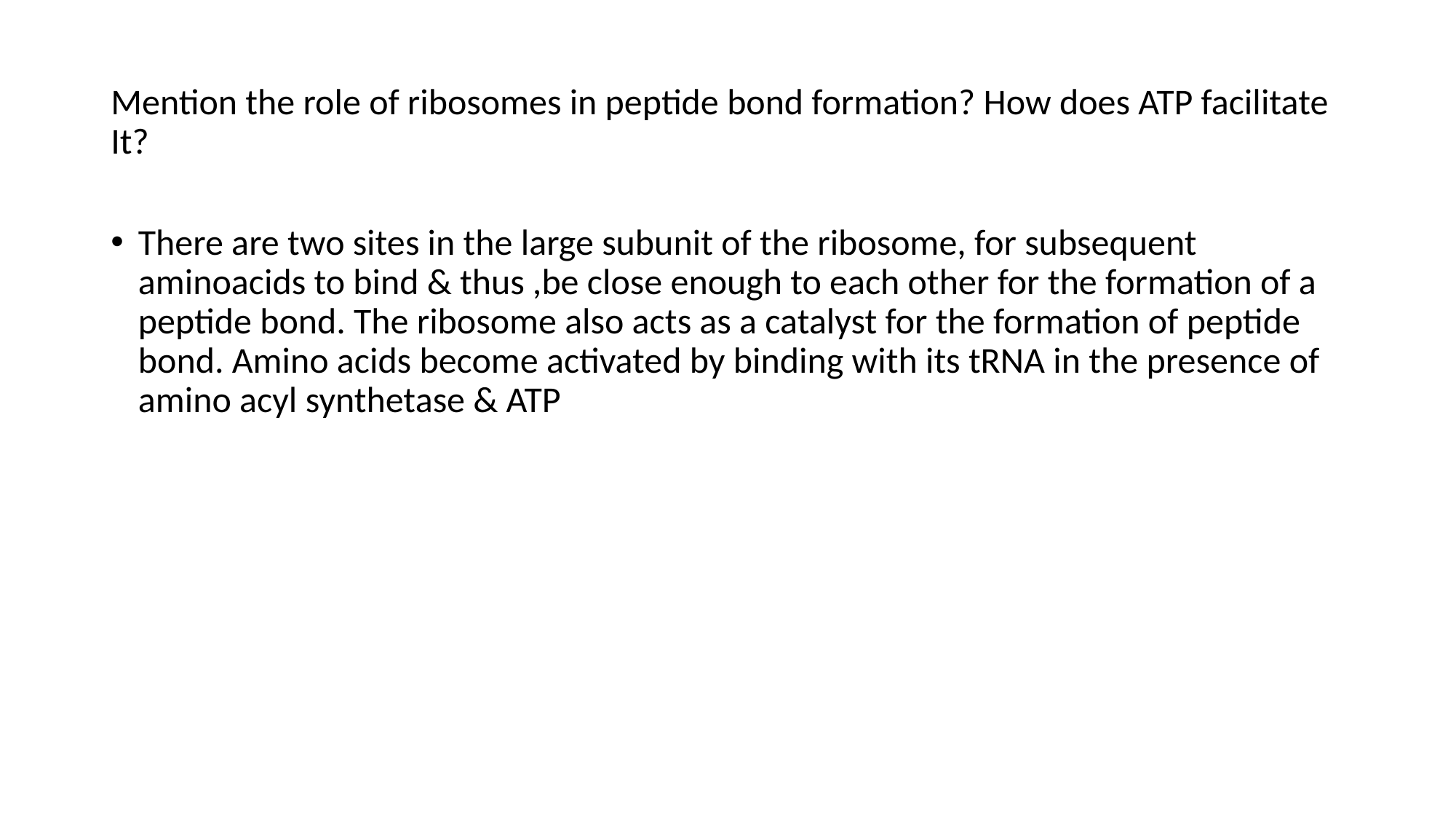

# Mention the role of ribosomes in peptide bond formation? How does ATP facilitate It?
There are two sites in the large subunit of the ribosome, for subsequent aminoacids to bind & thus ,be close enough to each other for the formation of a peptide bond. The ribosome also acts as a catalyst for the formation of peptide bond. Amino acids become activated by binding with its tRNA in the presence of amino acyl synthetase & ATP